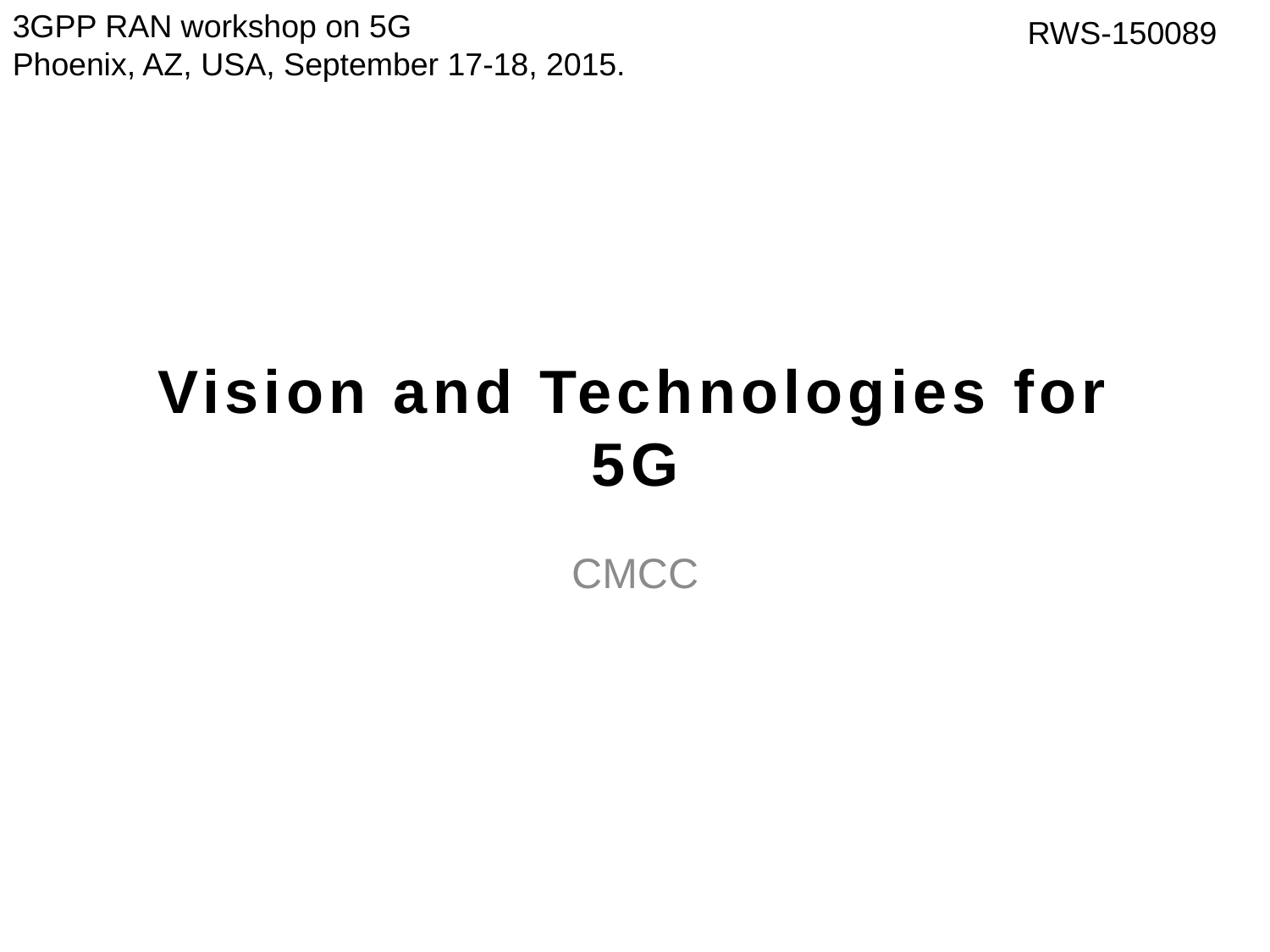

RWS-150089
# Vision and Technologies for 5G
CMCC